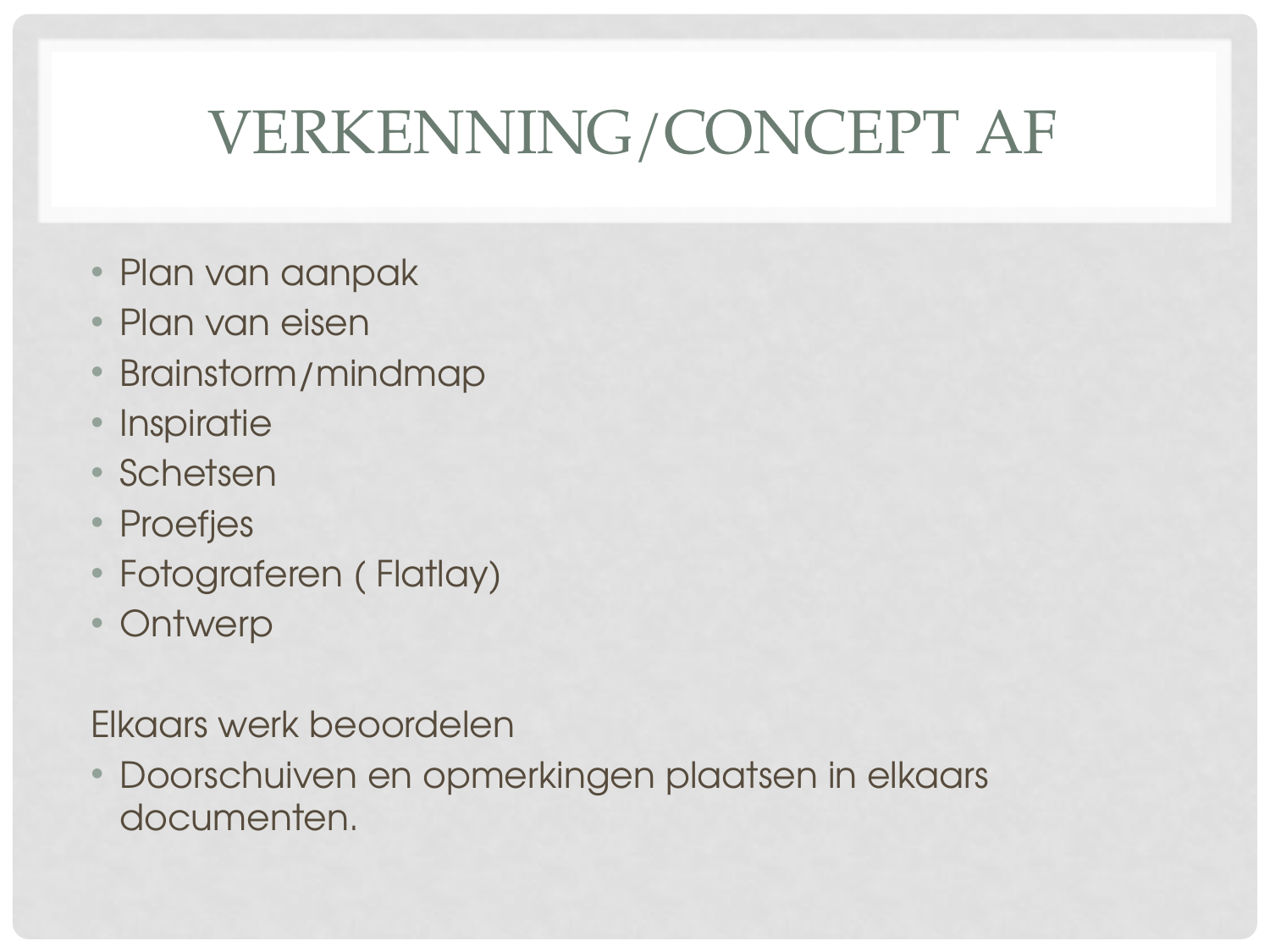

# Verkenning/concept af
Plan van aanpak
Plan van eisen
Brainstorm/mindmap
Inspiratie
Schetsen
Proefjes
Fotograferen ( Flatlay)
Ontwerp

Elkaars werk beoordelen
Doorschuiven en opmerkingen plaatsen in elkaars documenten.